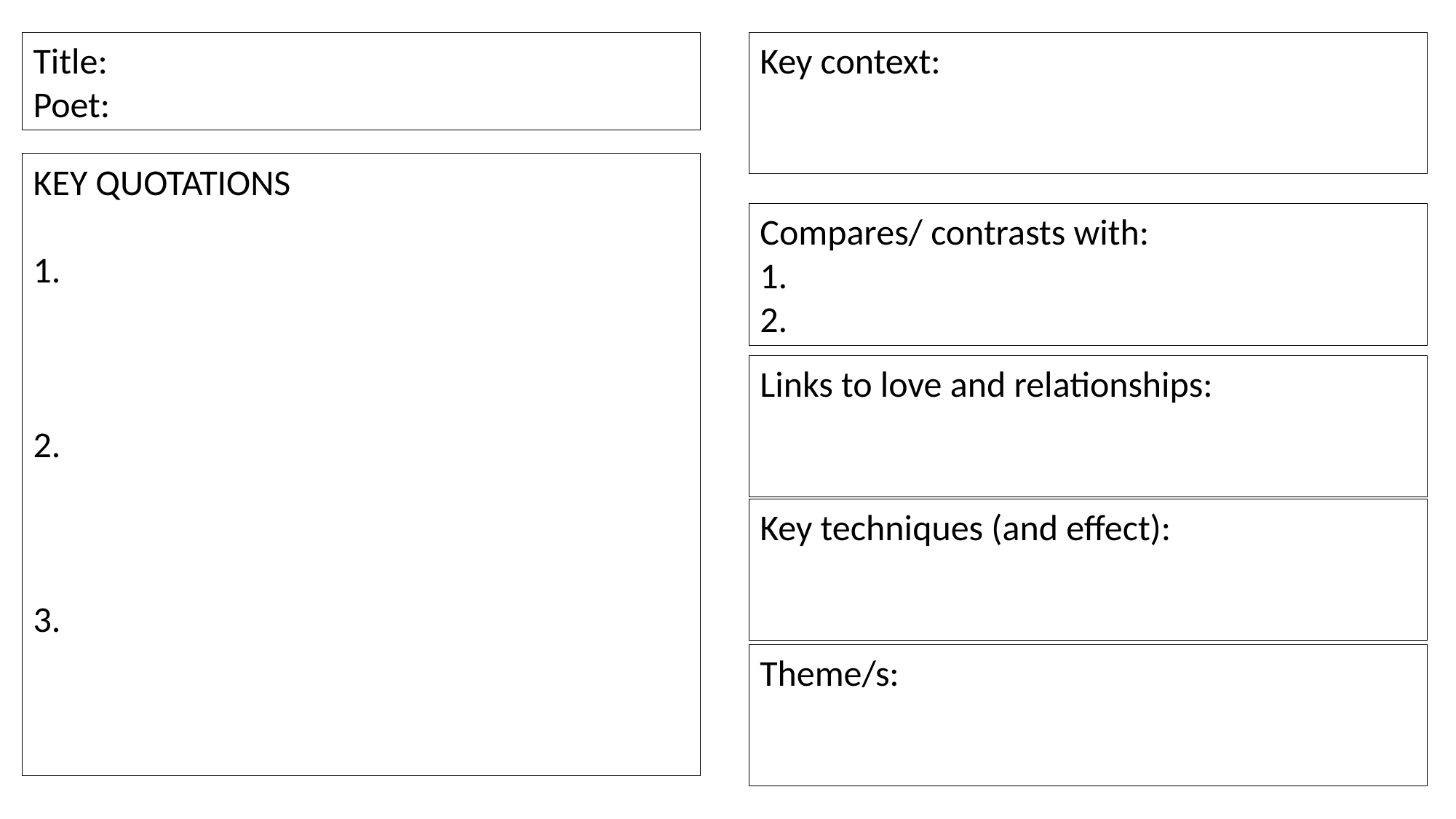

Title:
Poet:
Key context:

KEY QUOTATIONS

1.

2.

3.

Compares/ contrasts with:
1.
2.
Links to love and relationships:

Key techniques (and effect):

Theme/s: